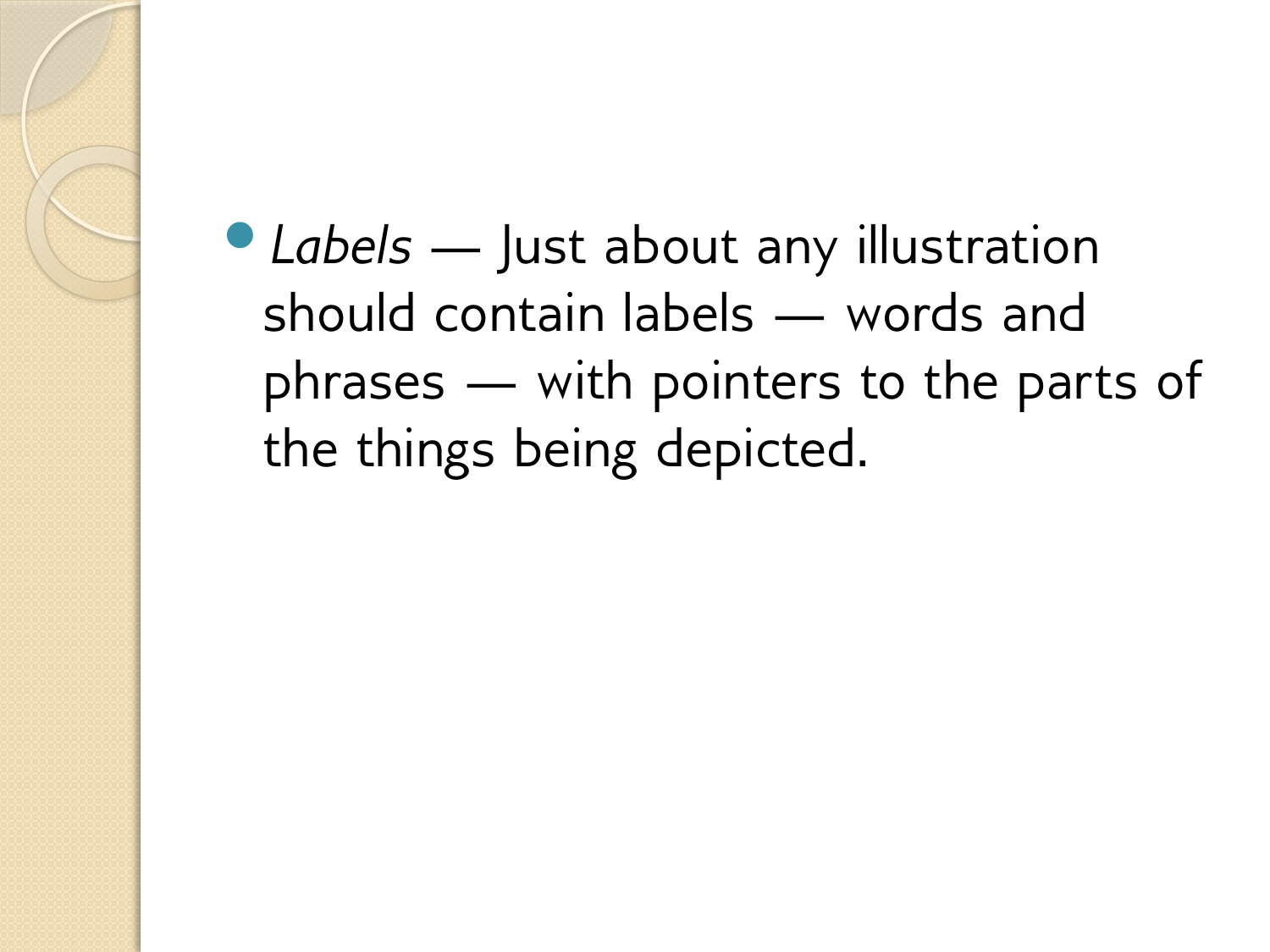

#
Labels — Just about any illustration should contain labels — words and phrases — with pointers to the parts of the things being depicted.